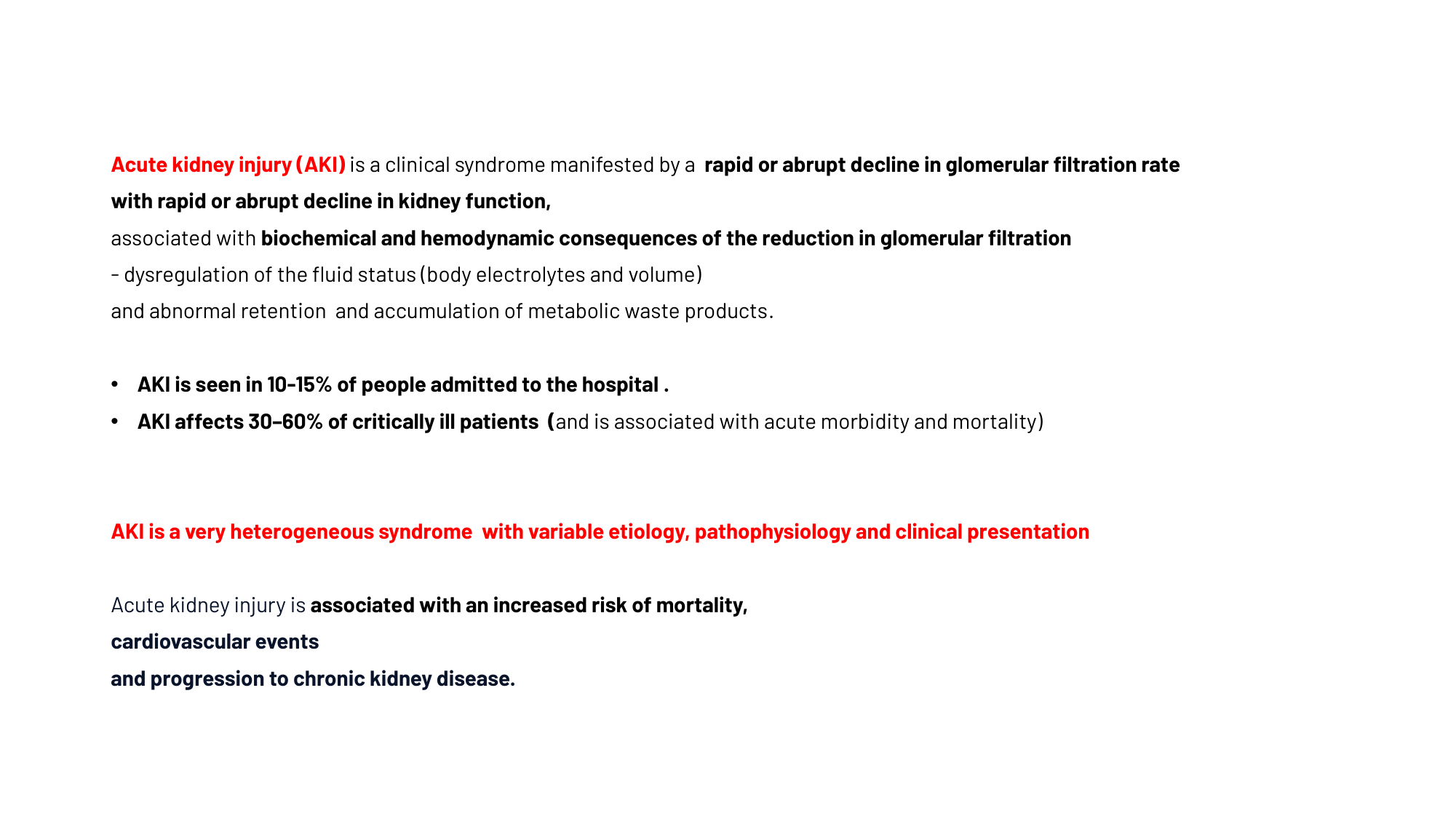

Acute kidney injury (AKI) is a clinical syndrome manifested by a  rapid or abrupt decline in glomerular filtration rate
with rapid or abrupt decline in kidney function,
associated with biochemical and hemodynamic consequences of the reduction in glomerular filtration
- dysregulation of the fluid status (body electrolytes and volume)
and abnormal retention  and accumulation of metabolic waste products.

AKI is seen in 10-15% of people admitted to the hospital .
AKI affects 30–60% of critically ill patients  (and is associated with acute morbidity and mortality)

AKI is a very heterogeneous syndrome  with variable etiology, pathophysiology and clinical presentation

Acute kidney injury is associated with an increased risk of mortality,
cardiovascular events
and progression to chronic kidney disease.